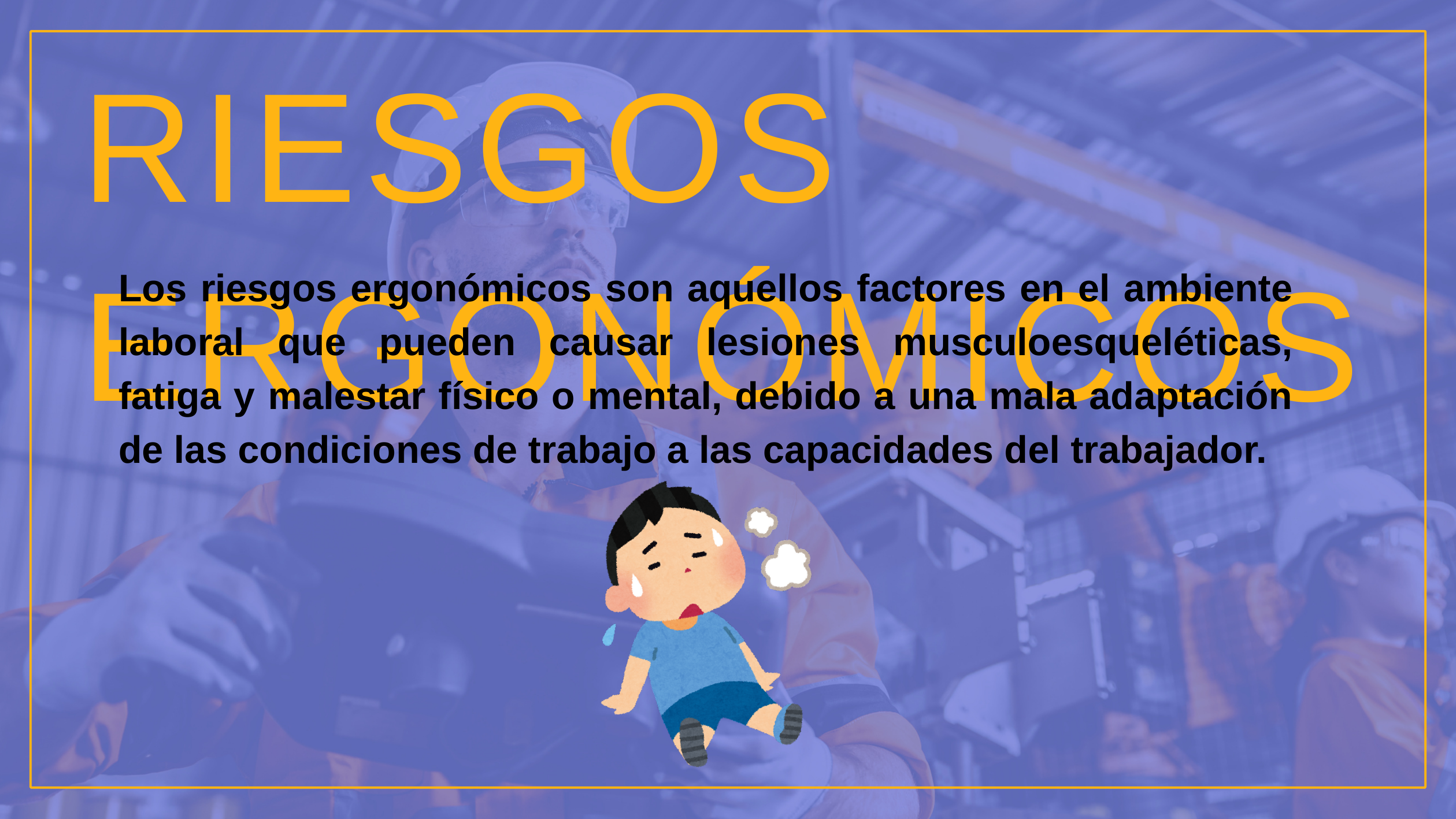

RIESGOS ERGONÓMICOS

Los riesgos ergonómicos son aquellos factores en el ambiente laboral que pueden causar lesiones musculoesqueléticas, fatiga y malestar físico o mental, debido a una mala adaptación de las condiciones de trabajo a las capacidades del trabajador.